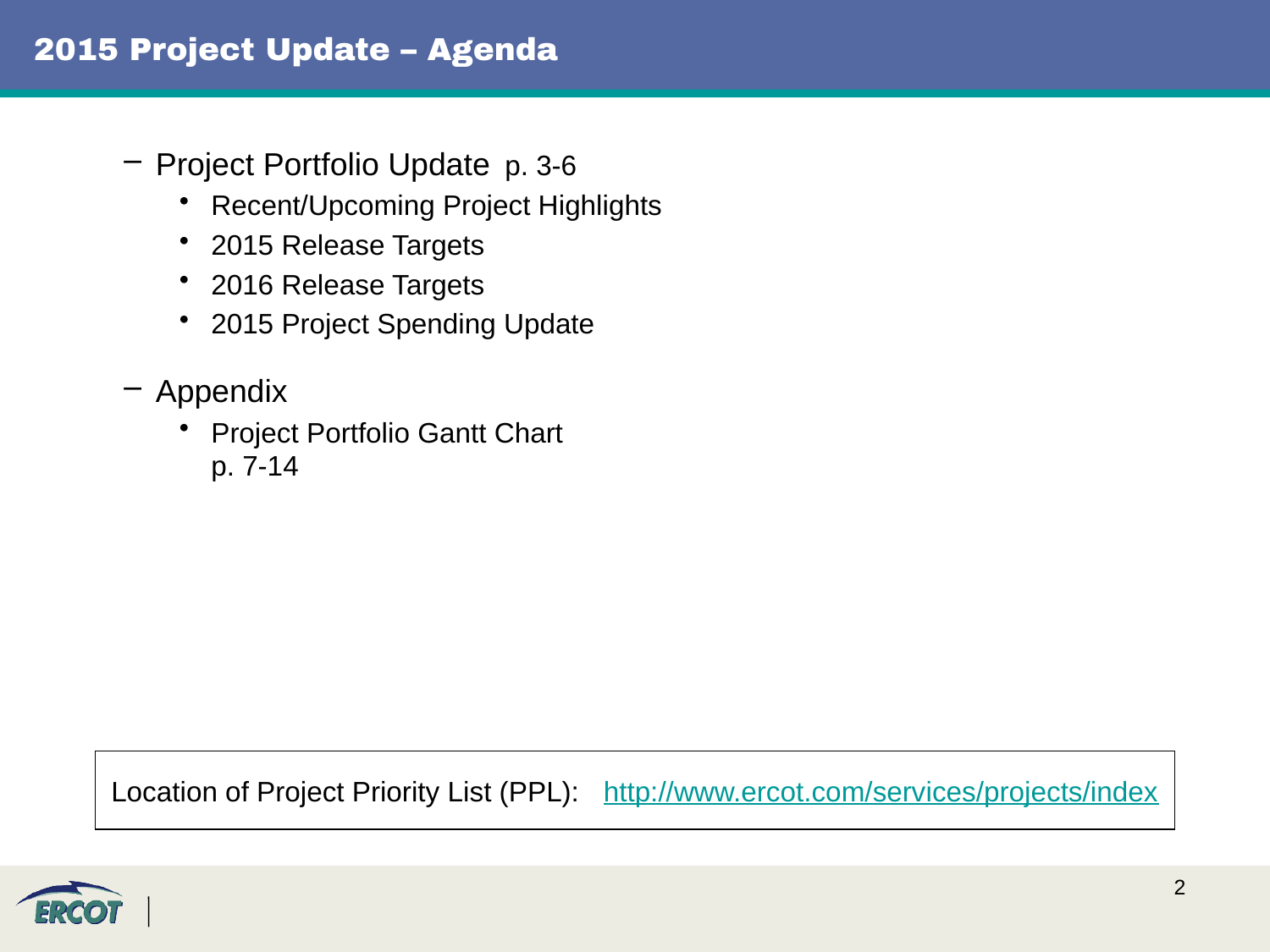

# 2015 Project Update – Agenda
Project Portfolio Update	p. 3-6
Recent/Upcoming Project Highlights
2015 Release Targets
2016 Release Targets
2015 Project Spending Update

Appendix
Project Portfolio Gantt Chart	p. 7-14

Location of Project Priority List (PPL):   http://www.ercot.com/services/projects/index